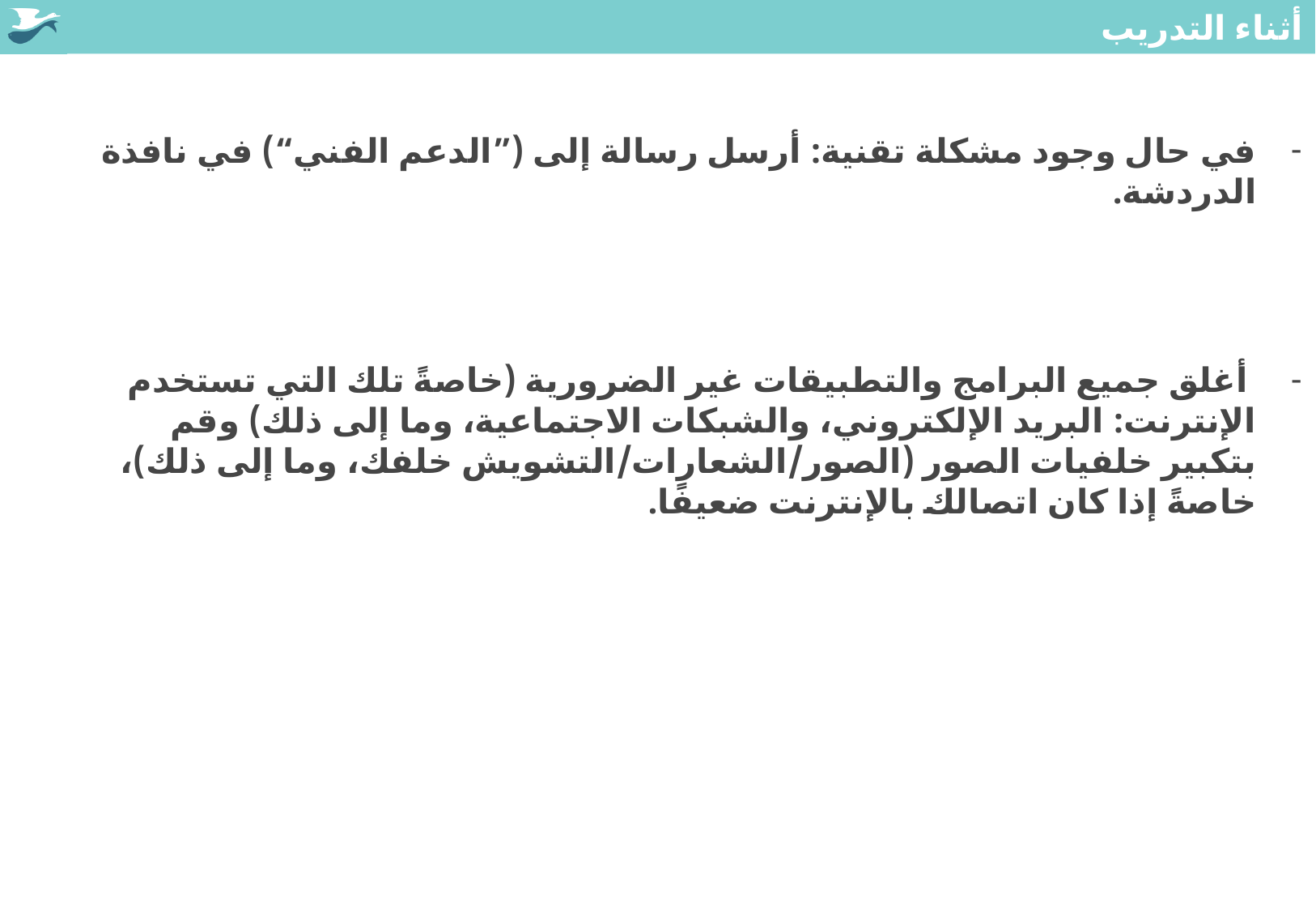

# أثناء التدريب

في حال وجود مشكلة تقنية: أرسل رسالة إلى (”الدعم الفني“) في نافذة الدردشة.

 أغلق جميع البرامج والتطبيقات غير الضرورية (خاصةً تلك التي تستخدم الإنترنت: البريد الإلكتروني، والشبكات الاجتماعية، وما إلى ذلك) وقم بتكبير خلفيات الصور (الصور/الشعارات/التشويش خلفك، وما إلى ذلك)، خاصةً إذا كان اتصالك بالإنترنت ضعيفًا.